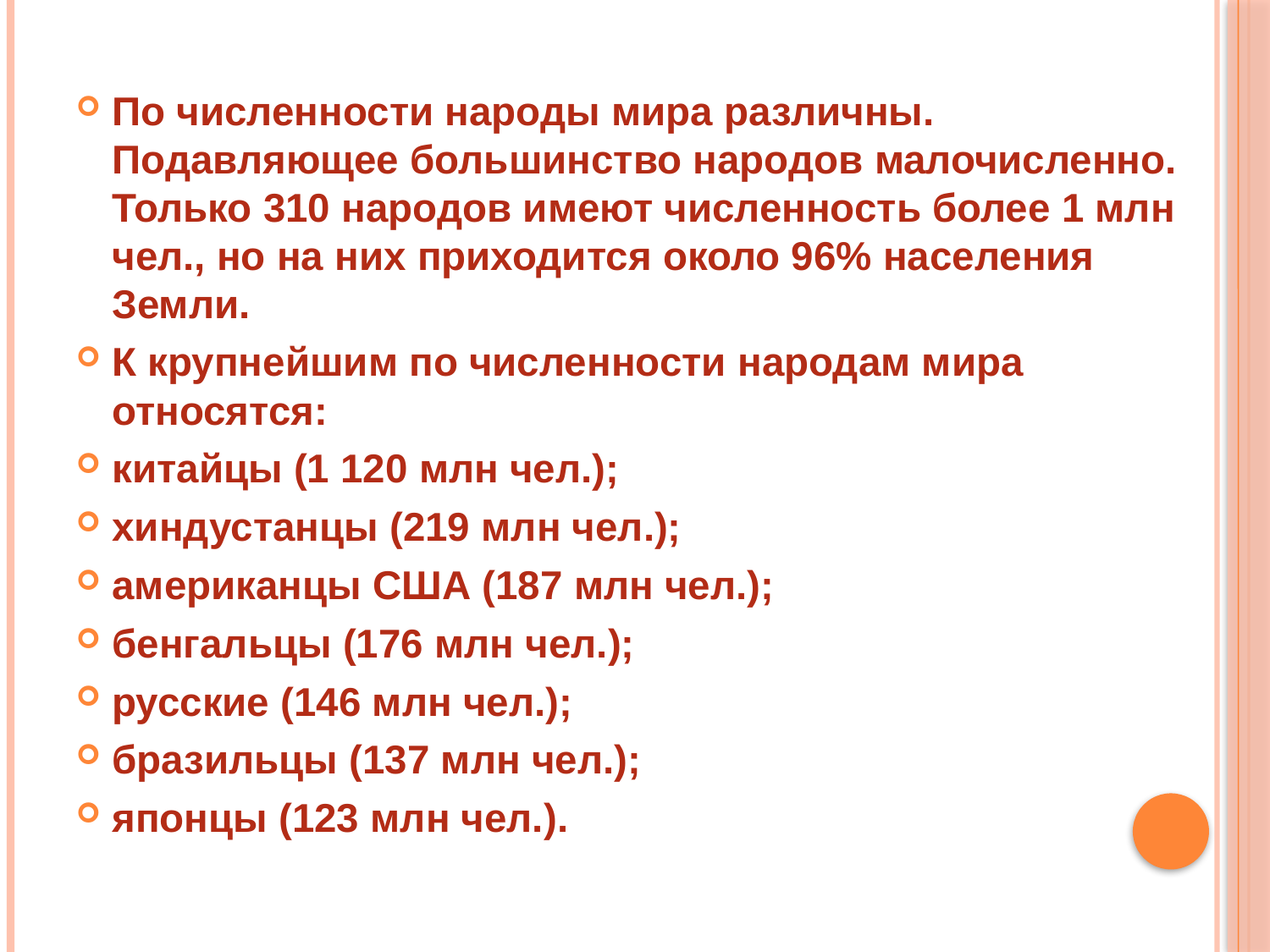

По численности народы мира различны. Подавляющее большинство народов малочисленно. Только 310 народов имеют численность более 1 млн чел., но на них приходится около 96% населения Земли.
К крупнейшим по численности народам мира относятся:
китайцы (1 120 млн чел.);
хиндустанцы (219 млн чел.);
американцы США (187 млн чел.);
бенгальцы (176 млн чел.);
русские (146 млн чел.);
бразильцы (137 млн чел.);
японцы (123 млн чел.).